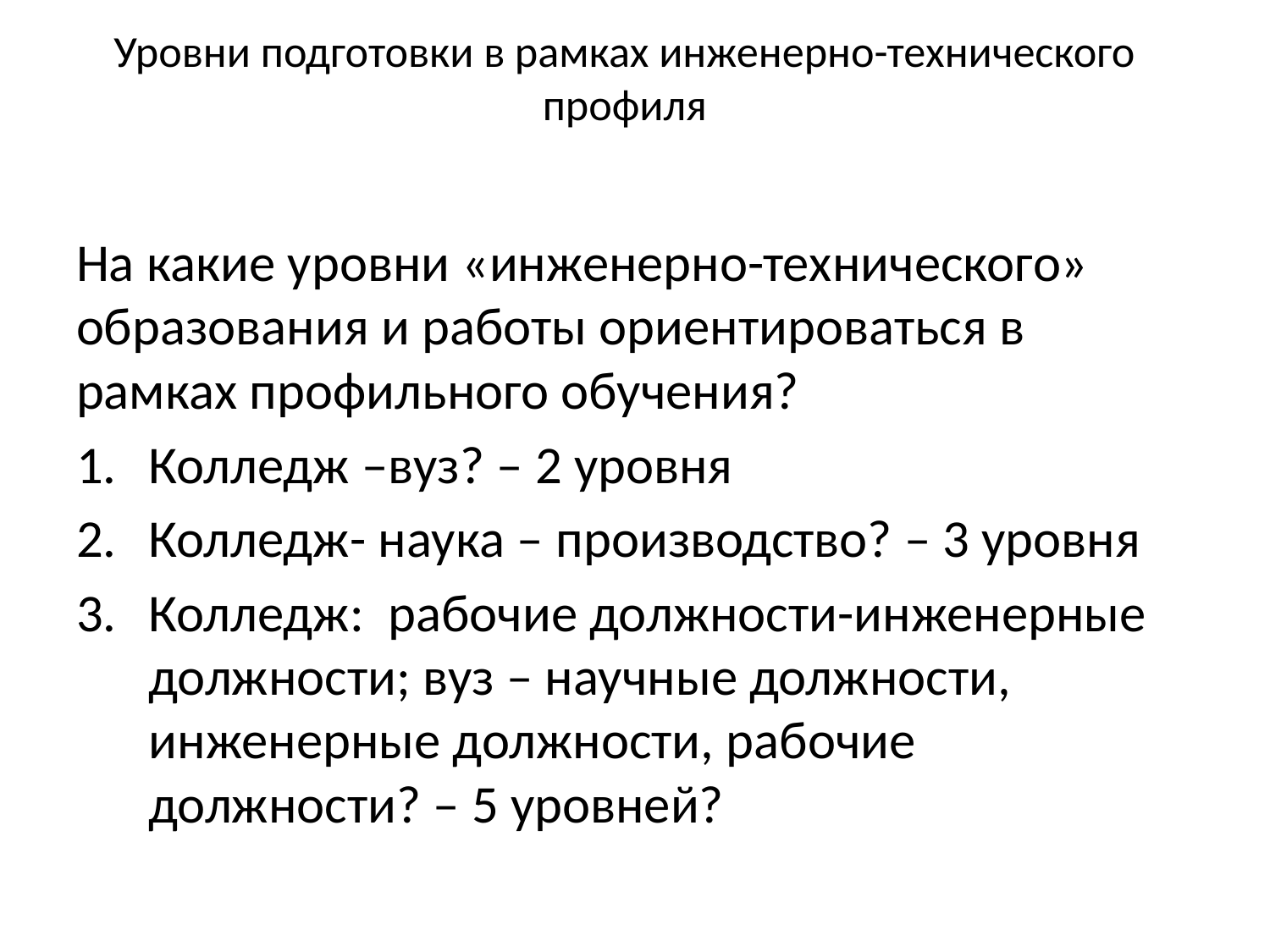

# Уровни подготовки в рамках инженерно-технического профиля
На какие уровни «инженерно-технического» образования и работы ориентироваться в рамках профильного обучения?
Колледж –вуз? – 2 уровня
Колледж- наука – производство? – 3 уровня
Колледж:  рабочие должности-инженерные должности; вуз – научные должности, инженерные должности, рабочие должности? – 5 уровней?